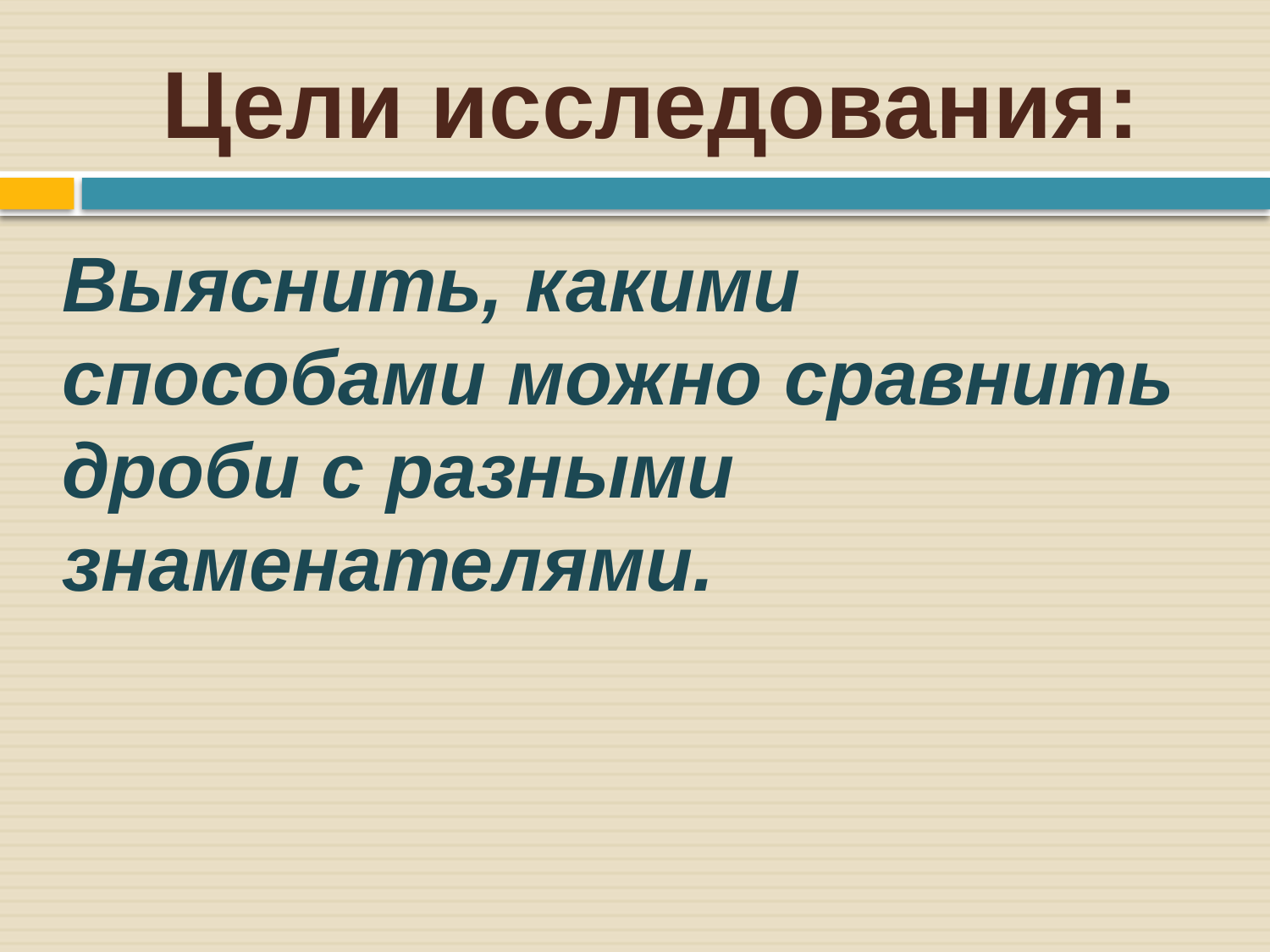

# Цели исследования:
Выяснить, какими способами можно сравнить дроби с разными знаменателями.